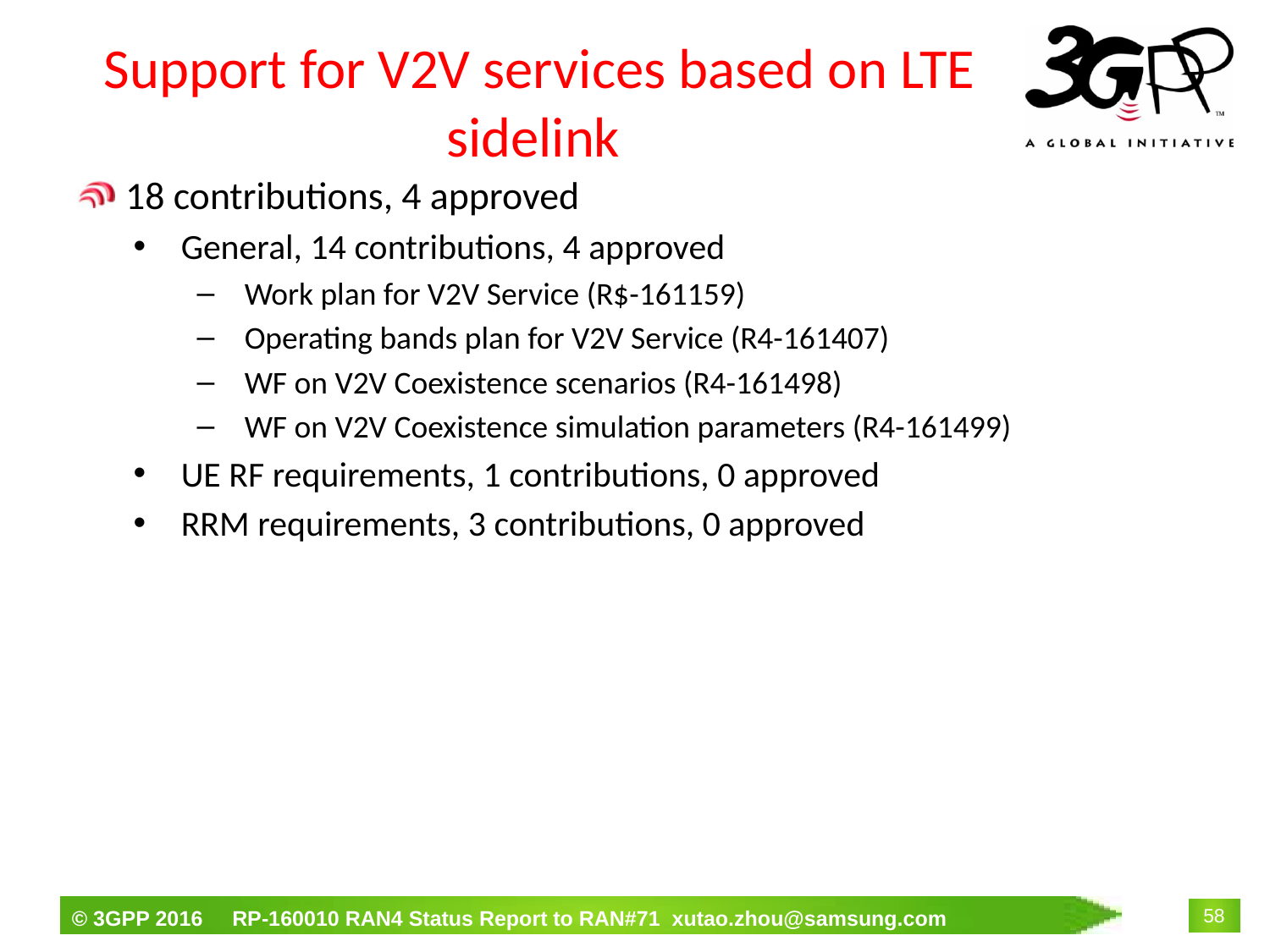

# Support for V2V services based on LTE sidelink
18 contributions, 4 approved
General, 14 contributions, 4 approved
Work plan for V2V Service (R$-161159)
Operating bands plan for V2V Service (R4-161407)
WF on V2V Coexistence scenarios (R4-161498)
WF on V2V Coexistence simulation parameters (R4-161499)
UE RF requirements, 1 contributions, 0 approved
RRM requirements, 3 contributions, 0 approved